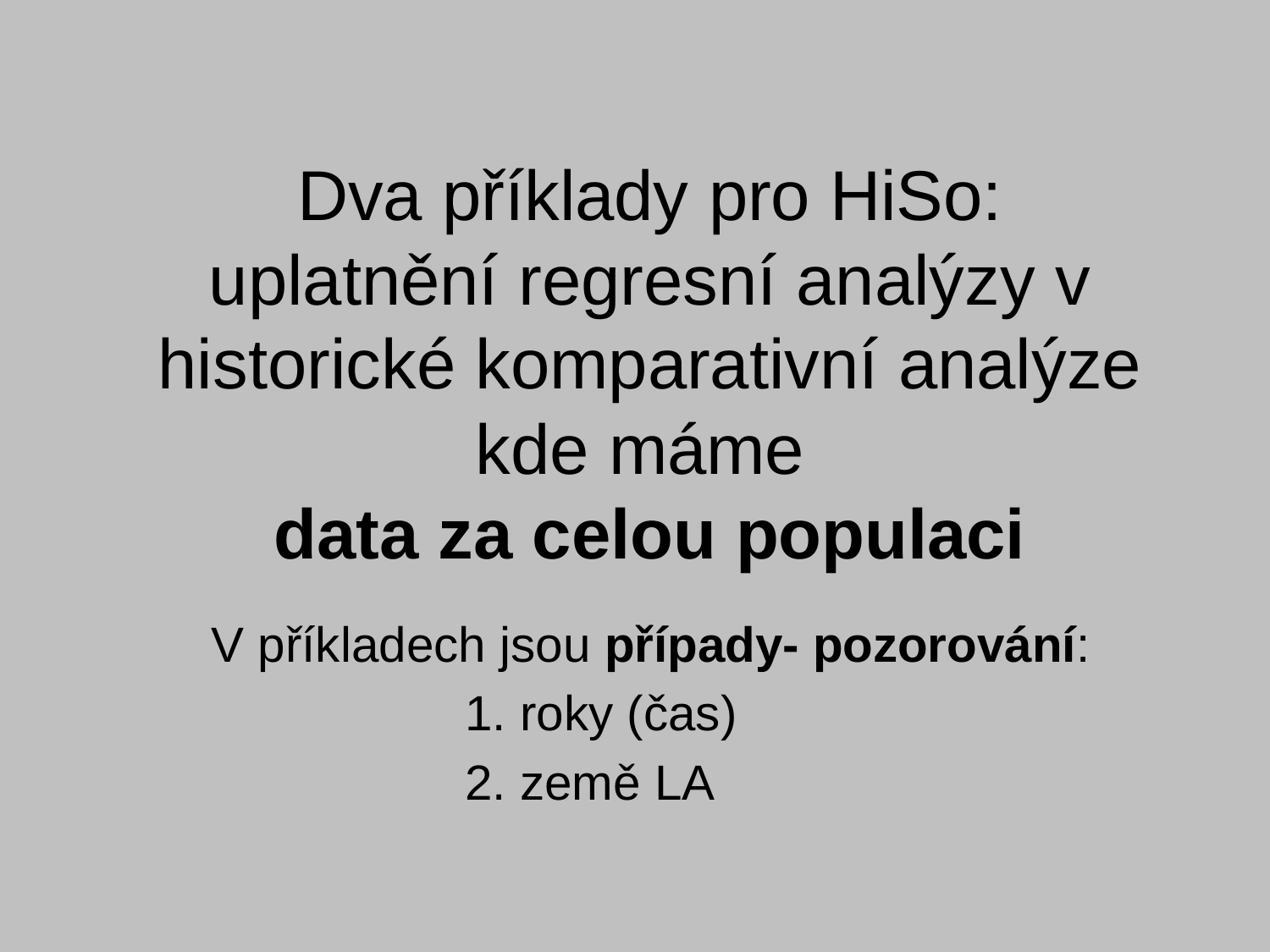

# Dva příklady pro HiSo: uplatnění regresní analýzy v historické komparativní analýze kde máme data za celou populaci
V příkladech jsou případy- pozorování:
1. roky (čas)
2. země LA